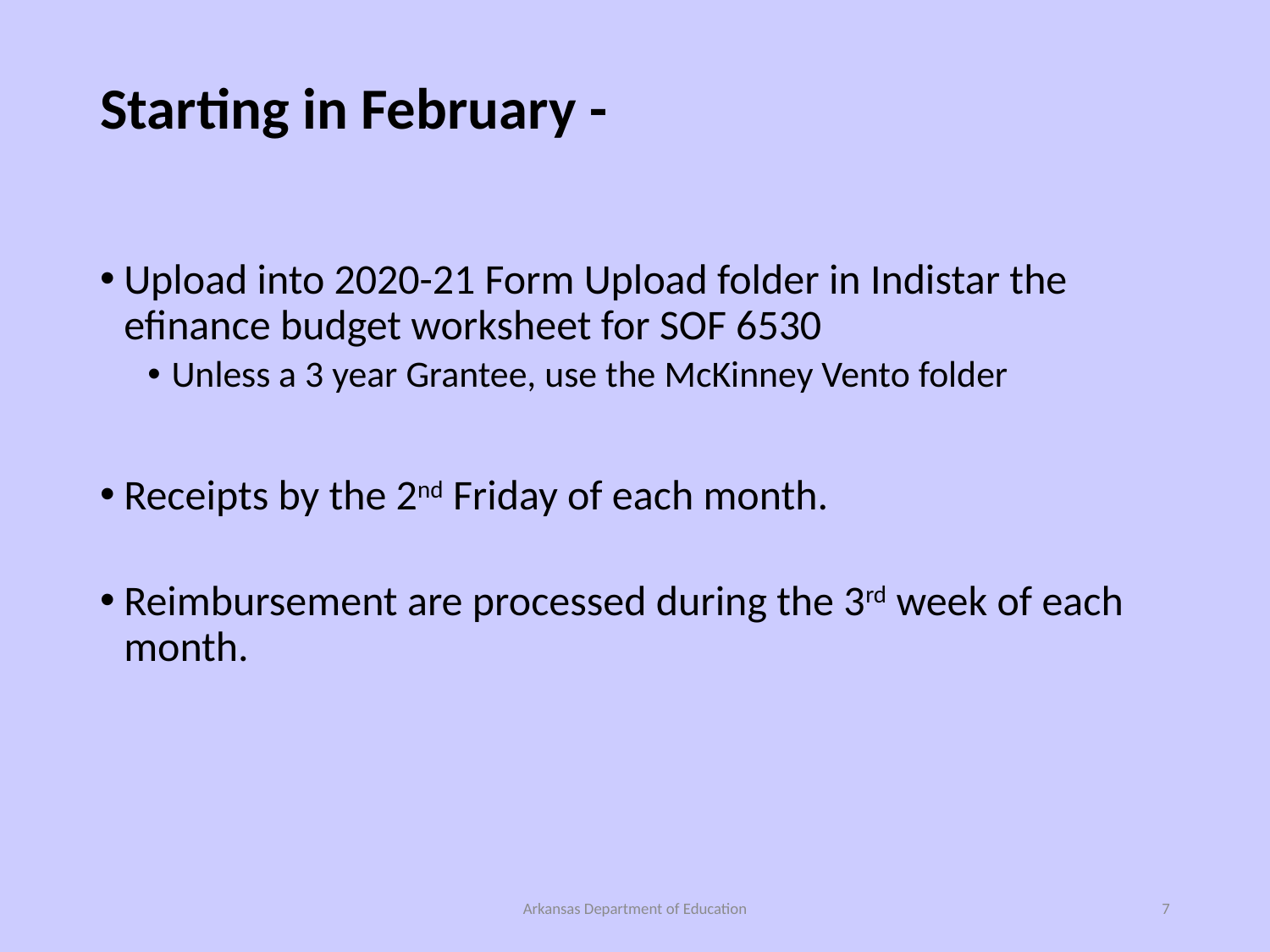

# Starting in February -

Upload into 2020-21 Form Upload folder in Indistar the efinance budget worksheet for SOF 6530
Unless a 3 year Grantee, use the McKinney Vento folder

Receipts by the 2nd Friday of each month.

Reimbursement are processed during the 3rd week of each month.

Arkansas Department of Education
7